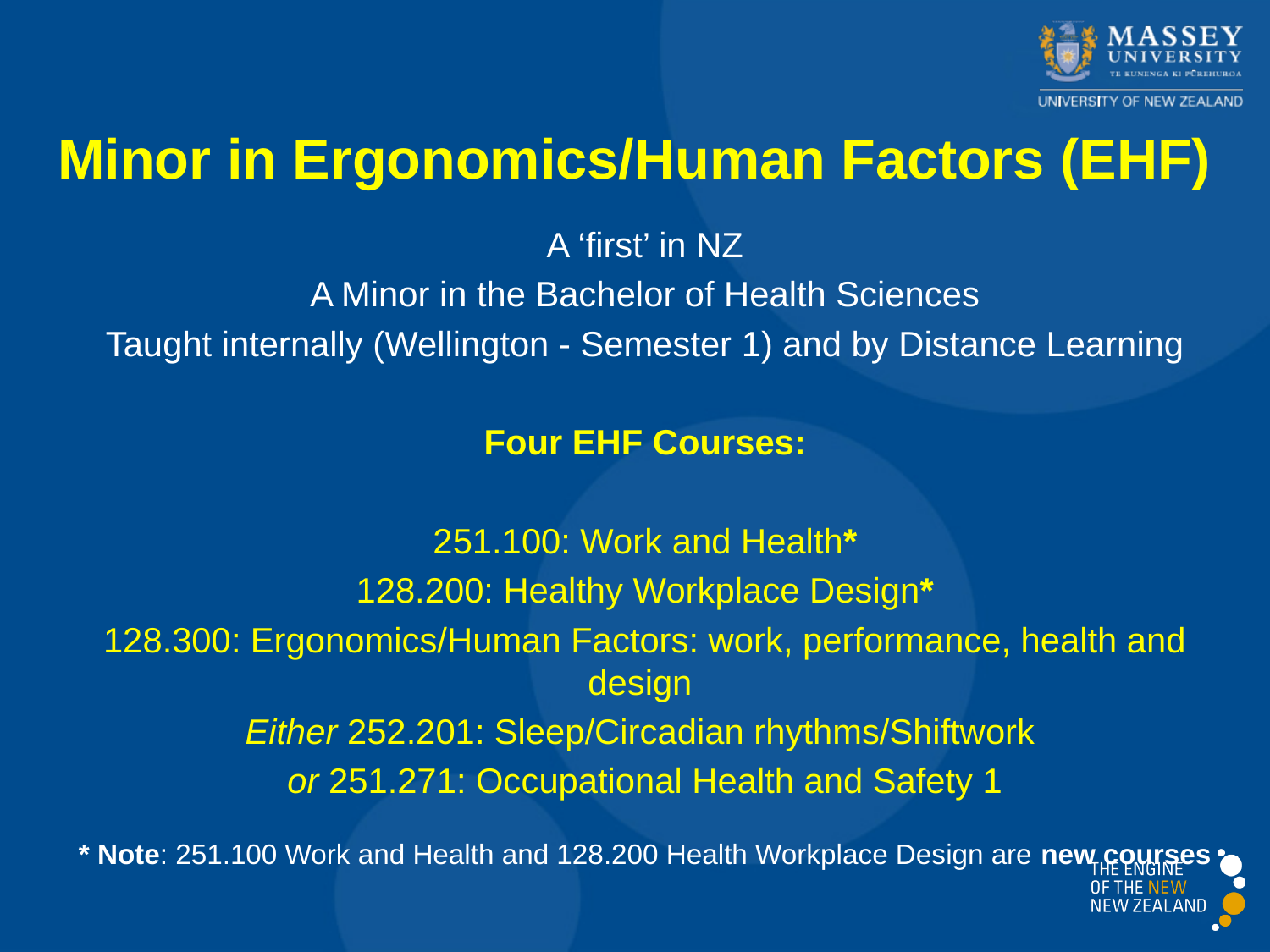

Minor in Ergonomics/Human Factors (EHF)
A ‘first’ in NZ
A Minor in the Bachelor of Health Sciences
Taught internally (Wellington - Semester 1) and by Distance Learning

Four EHF Courses:

251.100: Work and Health*
128.200: Healthy Workplace Design*
128.300: Ergonomics/Human Factors: work, performance, health and design
Either 252.201: Sleep/Circadian rhythms/Shiftwork
or 251.271: Occupational Health and Safety 1

* Note: 251.100 Work and Health and 128.200 Health Workplace Design are new courses